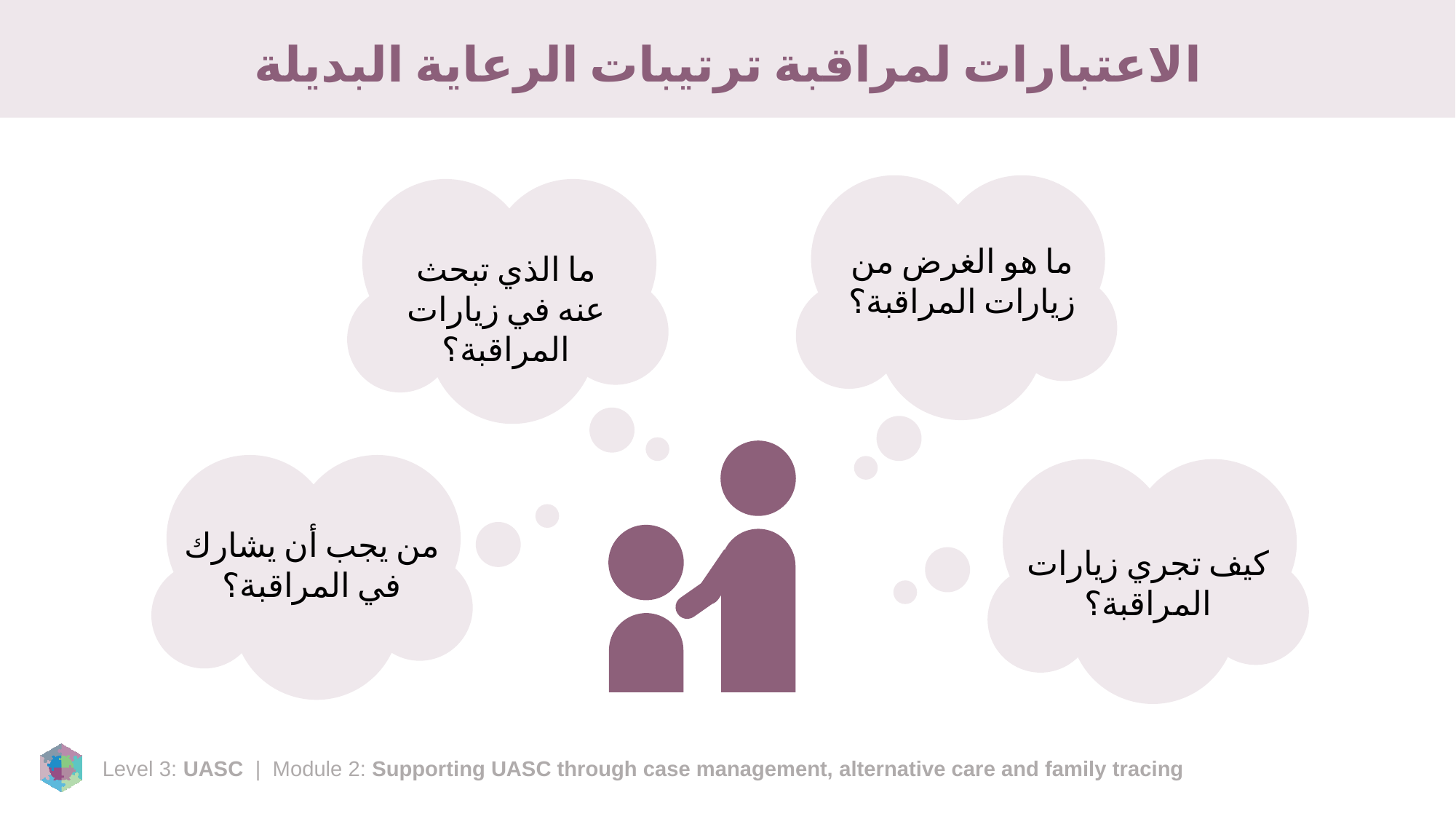

# الاعتبارات لمراقبة ترتيبات الرعاية البديلة

ما هو الغرض من زيارات المراقبة؟
ما الذي تبحث عنه في زيارات المراقبة؟

من يجب أن يشارك في المراقبة؟

كيف تجري زيارات المراقبة؟